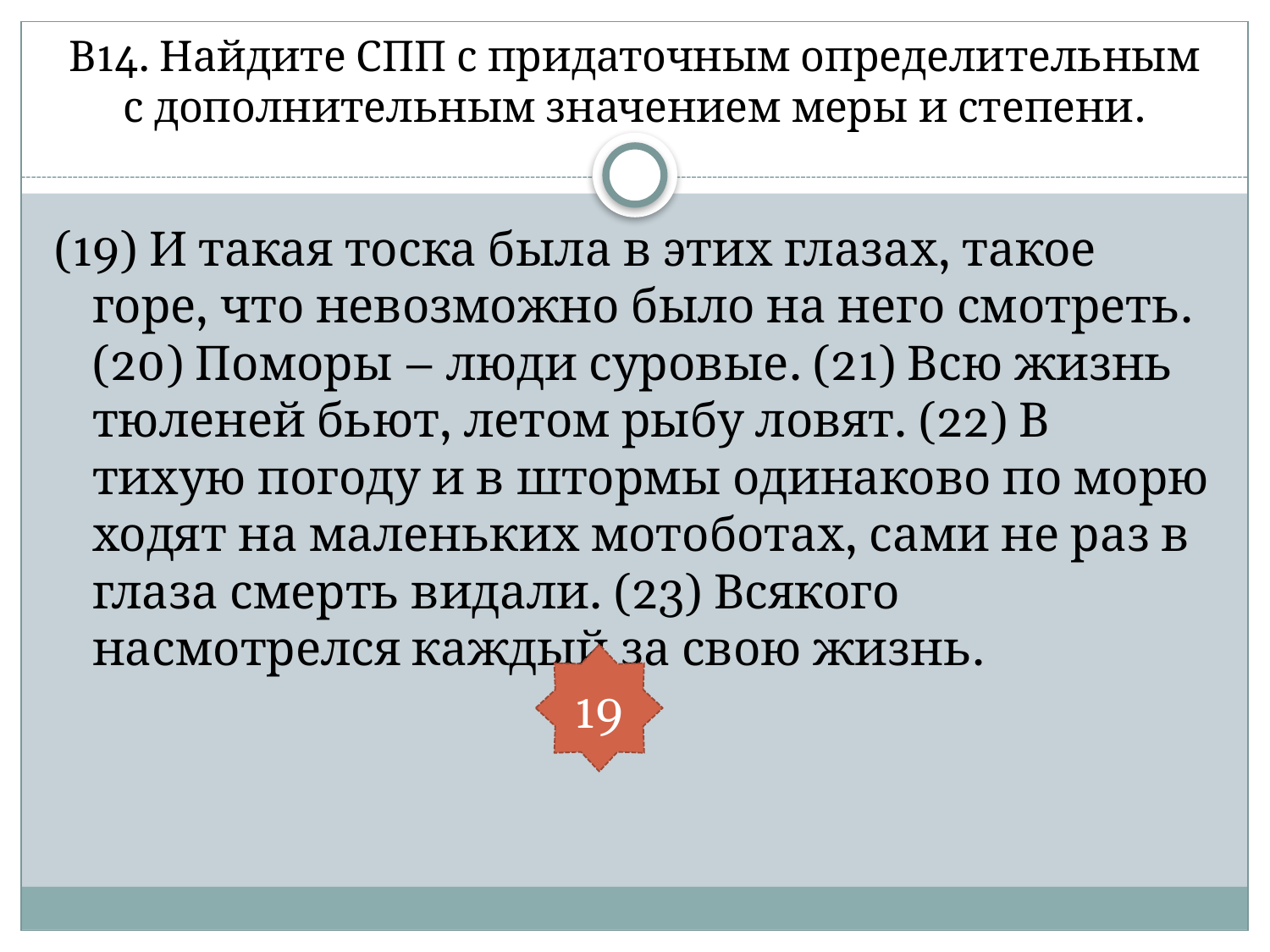

# В14. Найдите СПП с придаточным определительным с дополнительным значением меры и степени.
(19) И такая тоска была в этих глазах, такое горе, что невозможно было на него смотреть. (20) Поморы – люди суровые. (21) Всю жизнь тюленей бьют, летом рыбу ловят. (22) В тихую погоду и в штормы одинаково по морю ходят на маленьких мотоботах, сами не раз в глаза смерть видали. (23) Всякого насмотрелся каждый за свою жизнь.
19